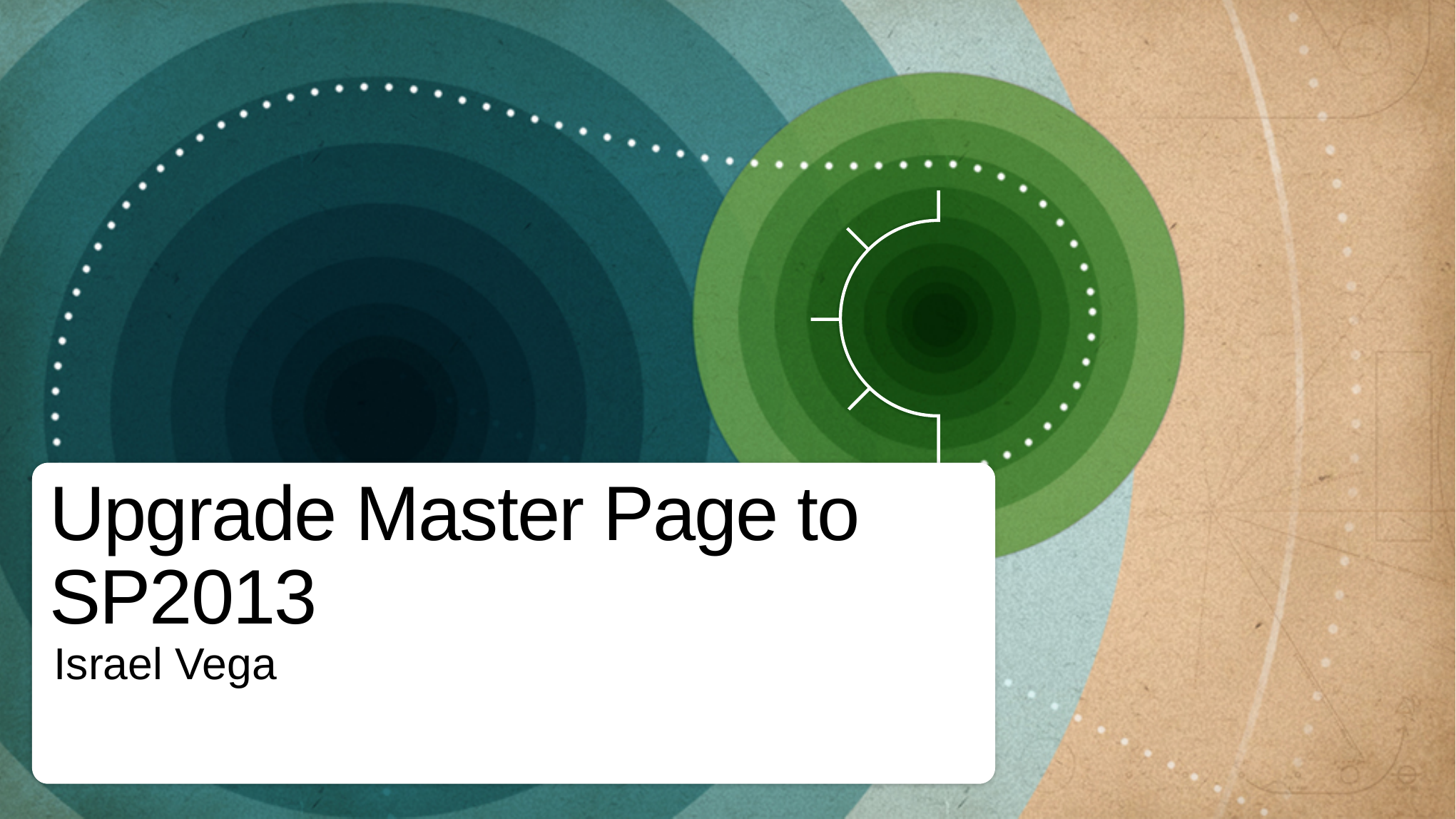

# Upgrade Master Page to SP2013
Israel Vega